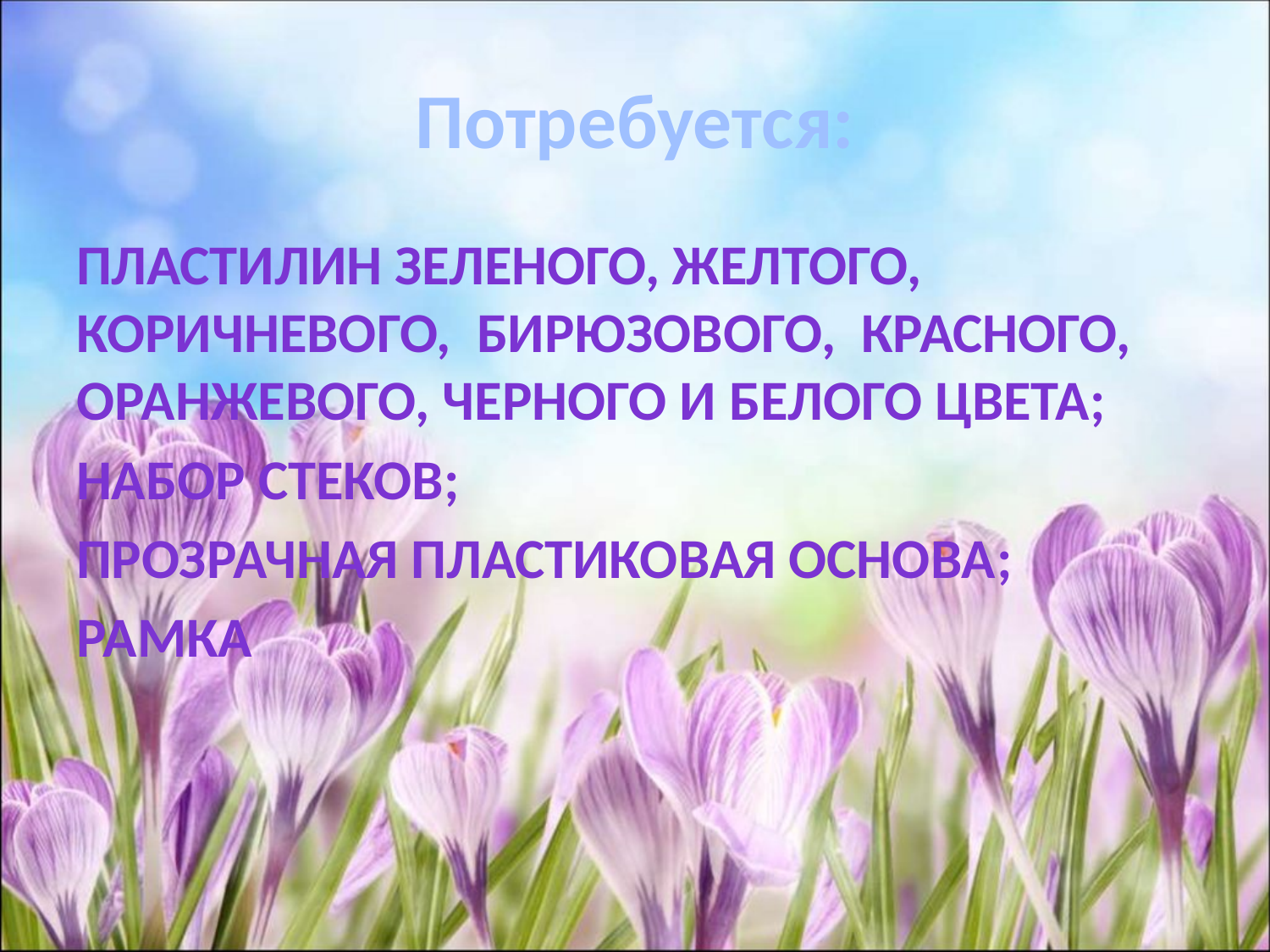

# Потребуется:
Пластилин зеленого, желтого, коричневого,  бирюзового,  красного, оранжевого, черного и белого цвета;
Набор стеков;
Прозрачная пластиковая основа;
Рамка